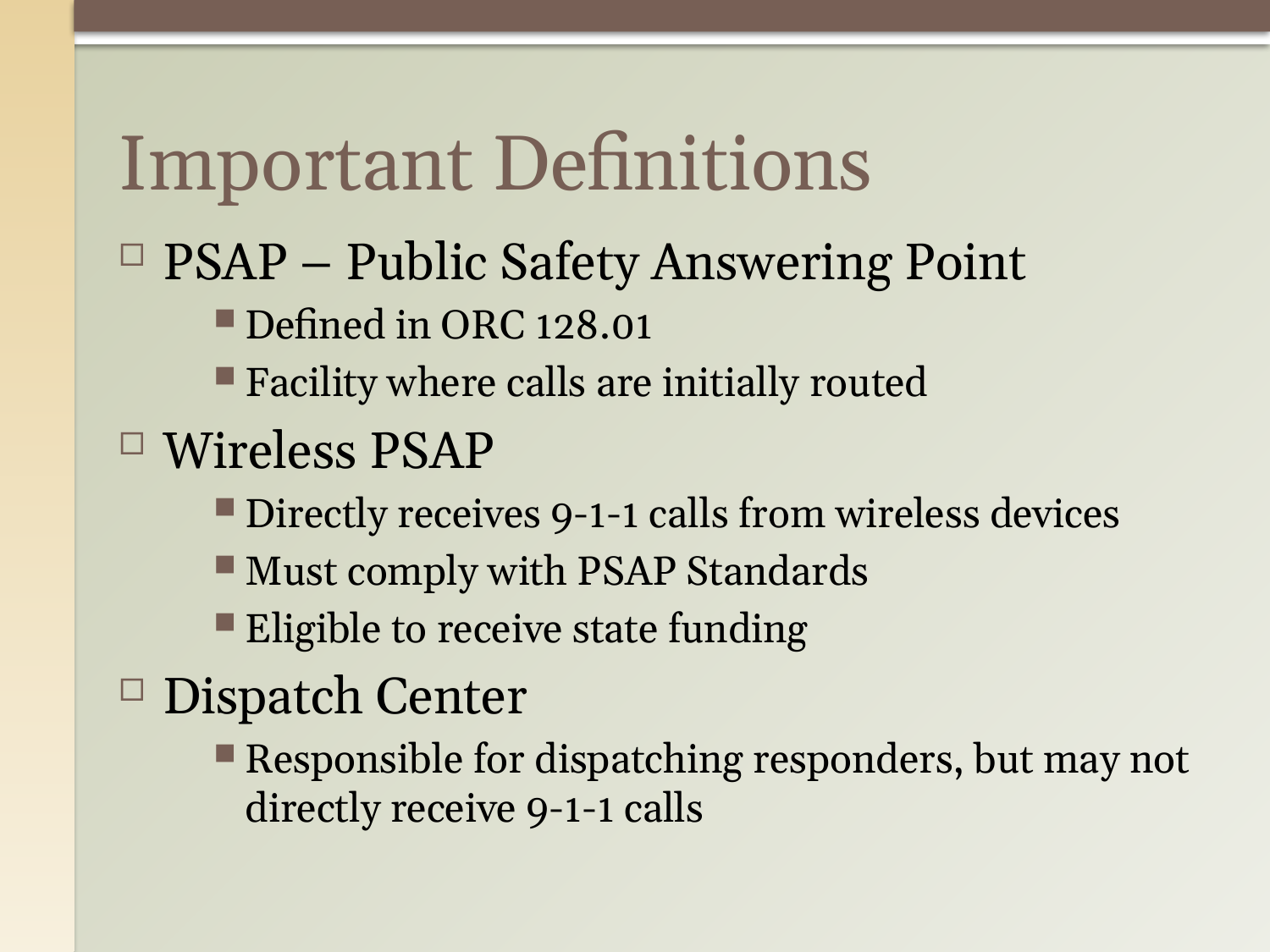

# Important Definitions
PSAP – Public Safety Answering Point
Defined in ORC 128.01
Facility where calls are initially routed
Wireless PSAP
Directly receives 9-1-1 calls from wireless devices
Must comply with PSAP Standards
Eligible to receive state funding
Dispatch Center
Responsible for dispatching responders, but may not directly receive 9-1-1 calls